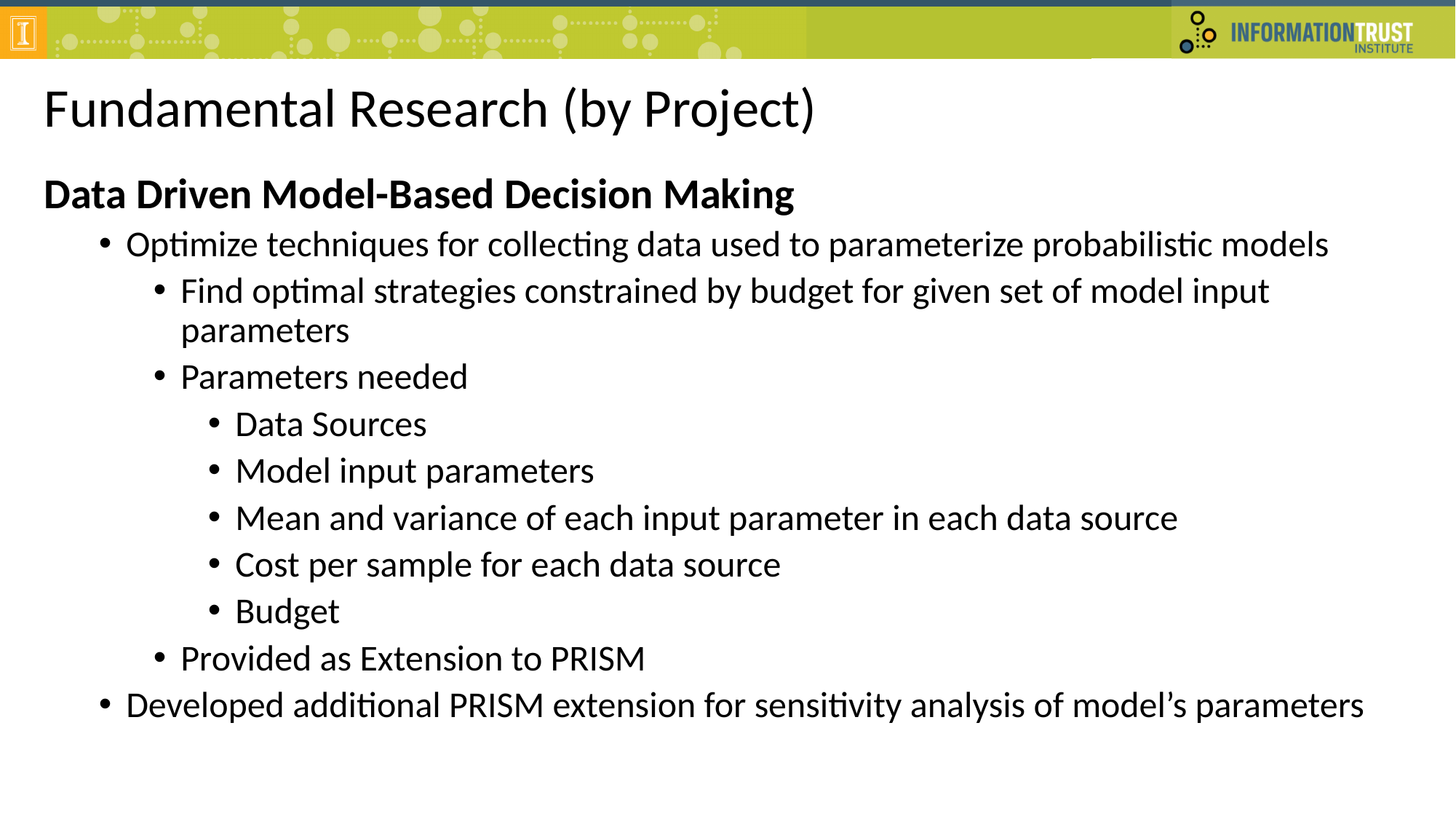

# Fundamental Research (by Project)
Data Driven Model-Based Decision Making
Optimize techniques for collecting data used to parameterize probabilistic models
Find optimal strategies constrained by budget for given set of model input parameters
Parameters needed
Data Sources
Model input parameters
Mean and variance of each input parameter in each data source
Cost per sample for each data source
Budget
Provided as Extension to PRISM
Developed additional PRISM extension for sensitivity analysis of model’s parameters